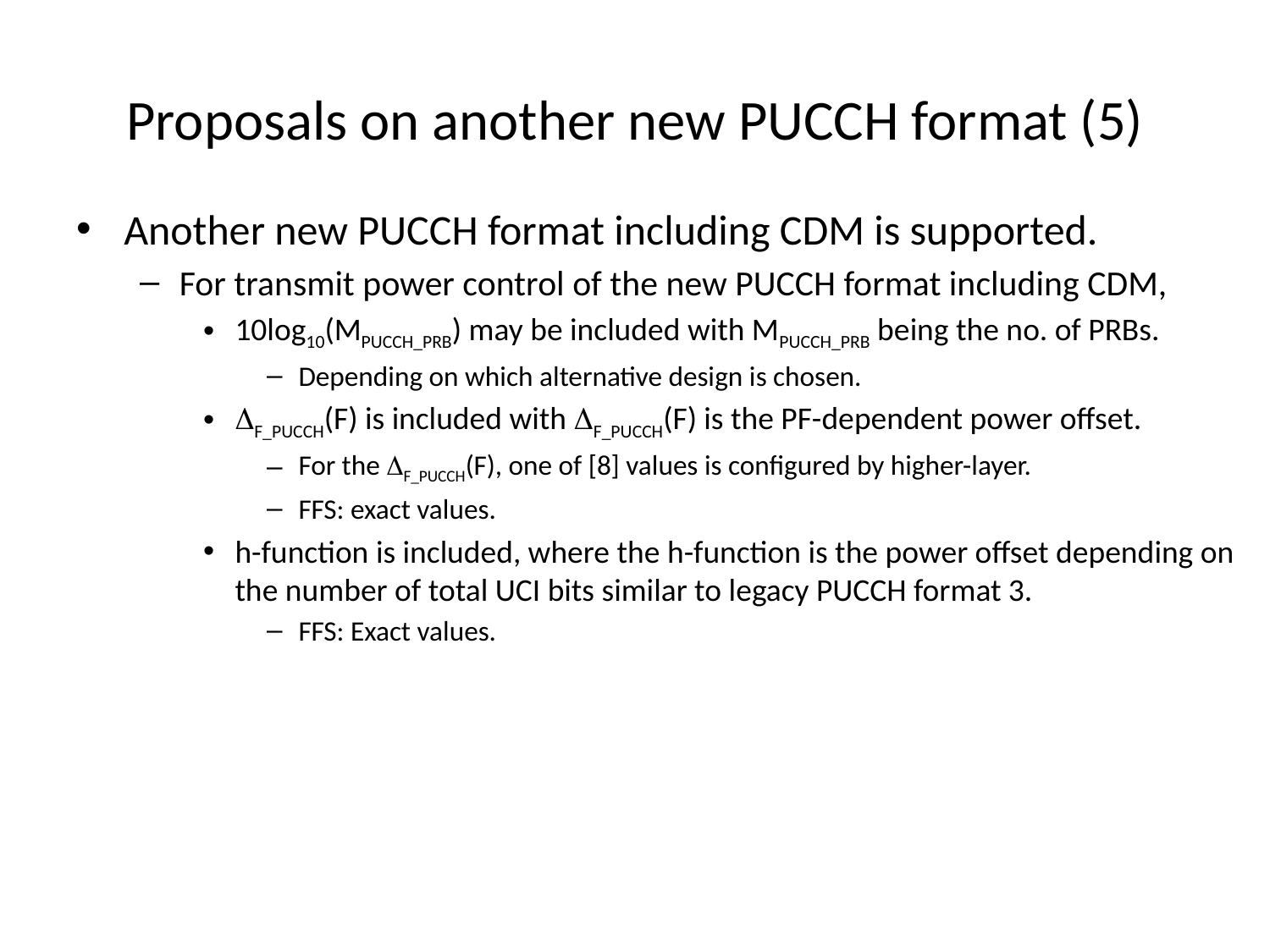

# Proposals on another new PUCCH format (5)
Another new PUCCH format including CDM is supported.
For transmit power control of the new PUCCH format including CDM,
10log10(MPUCCH_PRB) may be included with MPUCCH_PRB being the no. of PRBs.
Depending on which alternative design is chosen.
ΔF_PUCCH(F) is included with ΔF_PUCCH(F) is the PF-dependent power offset.
For the ΔF_PUCCH(F), one of [8] values is configured by higher-layer.
FFS: exact values.
h-function is included, where the h-function is the power offset depending on the number of total UCI bits similar to legacy PUCCH format 3.
FFS: Exact values.